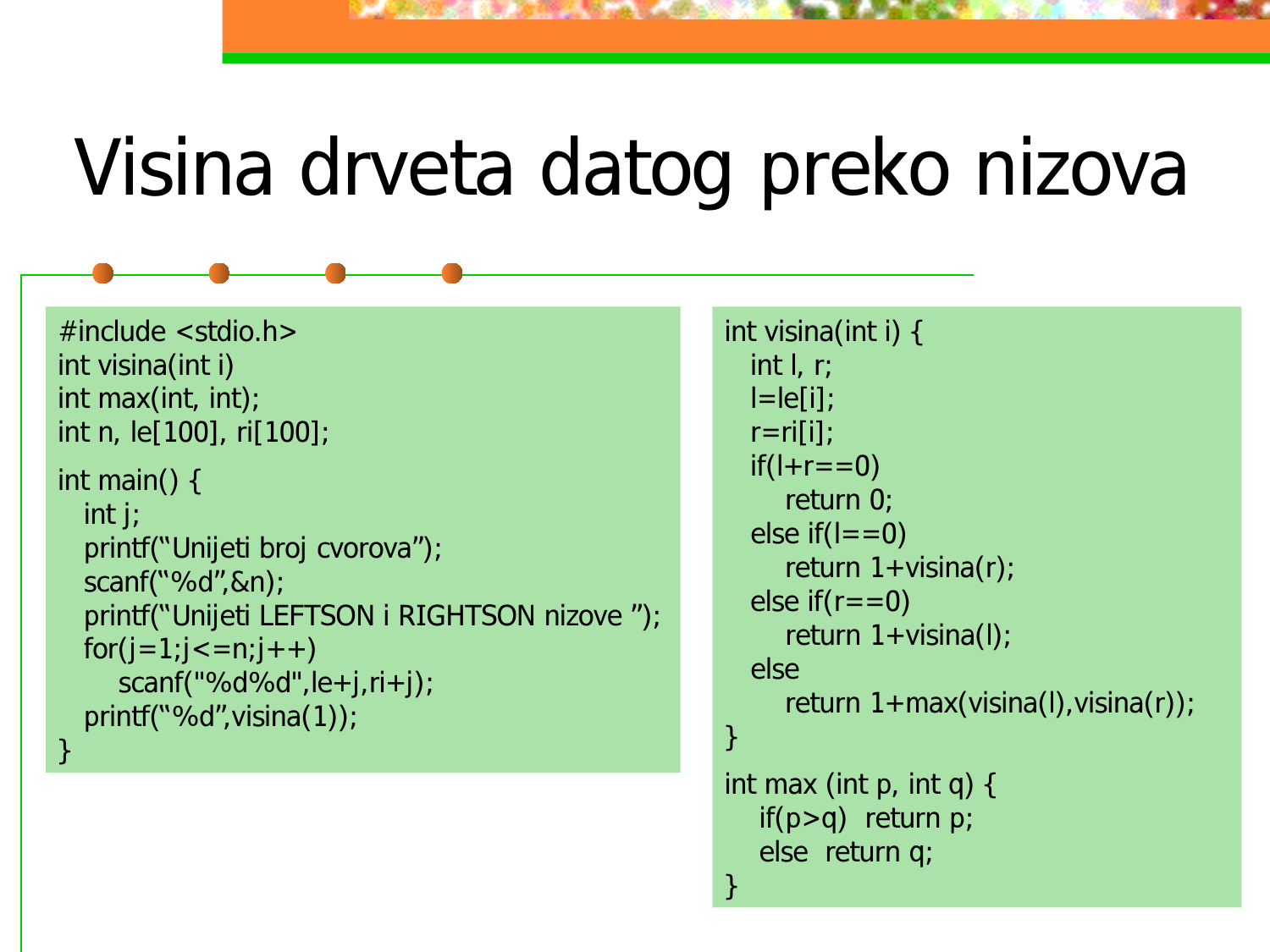

# Visina drveta datog preko nizova
#include <stdio.h>
int visina(int i)
int max(int, int);
int n, le[100], ri[100];
int main() {
   int j;
   printf(“Unijeti broj cvorova”);
   scanf(“%d”,&n);
   printf(“Unijeti LEFTSON i RIGHTSON nizove ”);
   for(j=1;j<=n;j++)
       scanf("%d%d",le+j,ri+j);
   printf(“%d”,visina(1));
}
int visina(int i) {
   int l, r;
   l=le[i];
   r=ri[i];
   if(l+r==0)
       return 0;
   else if(l==0)
       return 1+visina(r);
   else if(r==0)
       return 1+visina(l);
   else
       return 1+max(visina(l),visina(r));
}
int max (int p, int q) {
    if(p>q)  return p;
    else  return q;
}